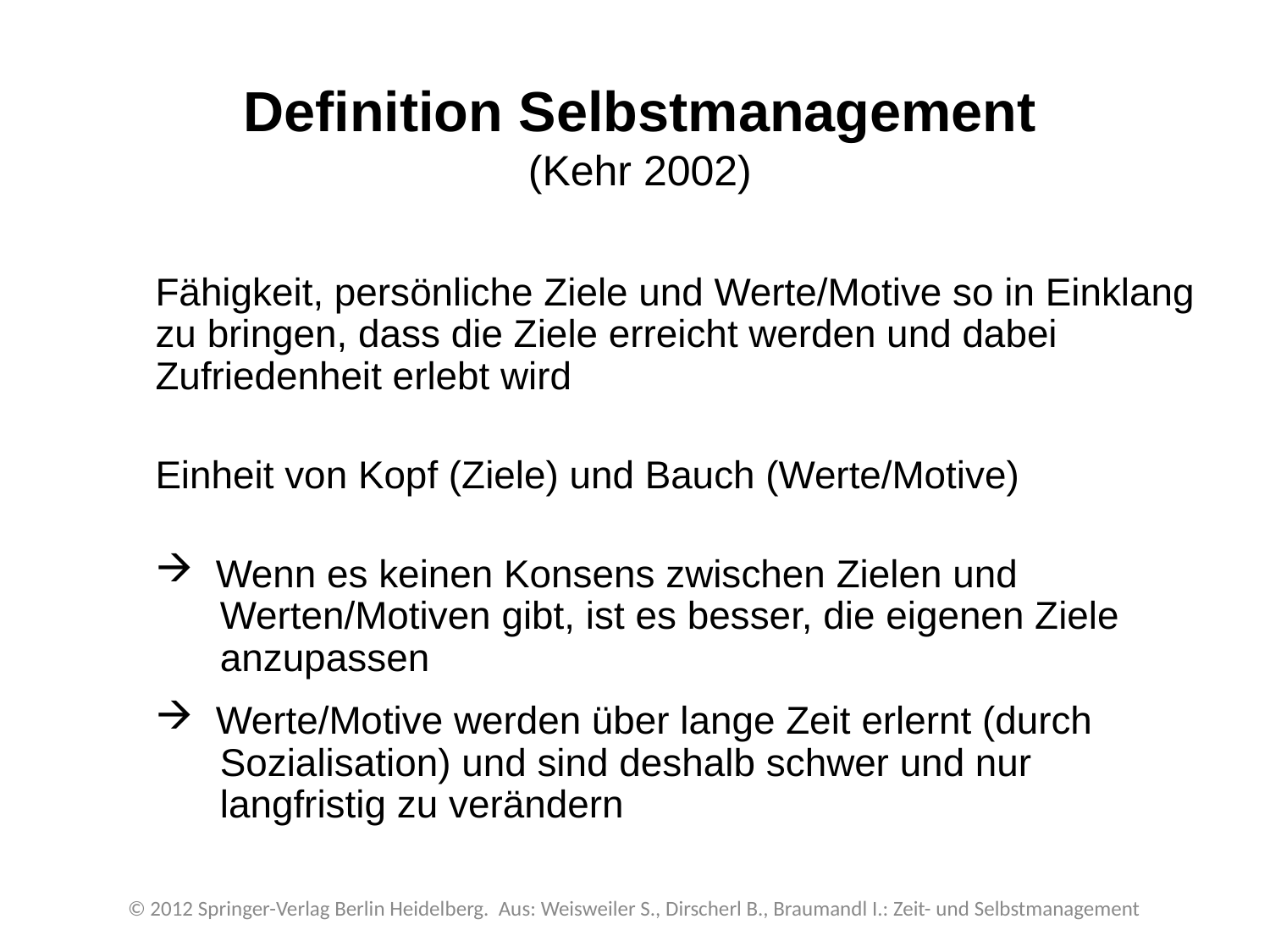

Definition Selbstmanagement
(Kehr 2002)
Fähigkeit, persönliche Ziele und Werte/Motive so in Einklang zu bringen, dass die Ziele erreicht werden und dabei Zufriedenheit erlebt wird

Einheit von Kopf (Ziele) und Bauch (Werte/Motive)

  Wenn es keinen Konsens zwischen Zielen und
      Werten/Motiven gibt, ist es besser, die eigenen Ziele
      anzupassen
  Werte/Motive werden über lange Zeit erlernt (durch
      Sozialisation) und sind deshalb schwer und nur
      langfristig zu verändern
© 2012 Springer-Verlag Berlin Heidelberg.  Aus: Weisweiler S., Dirscherl B., Braumandl I.: Zeit- und Selbstmanagement